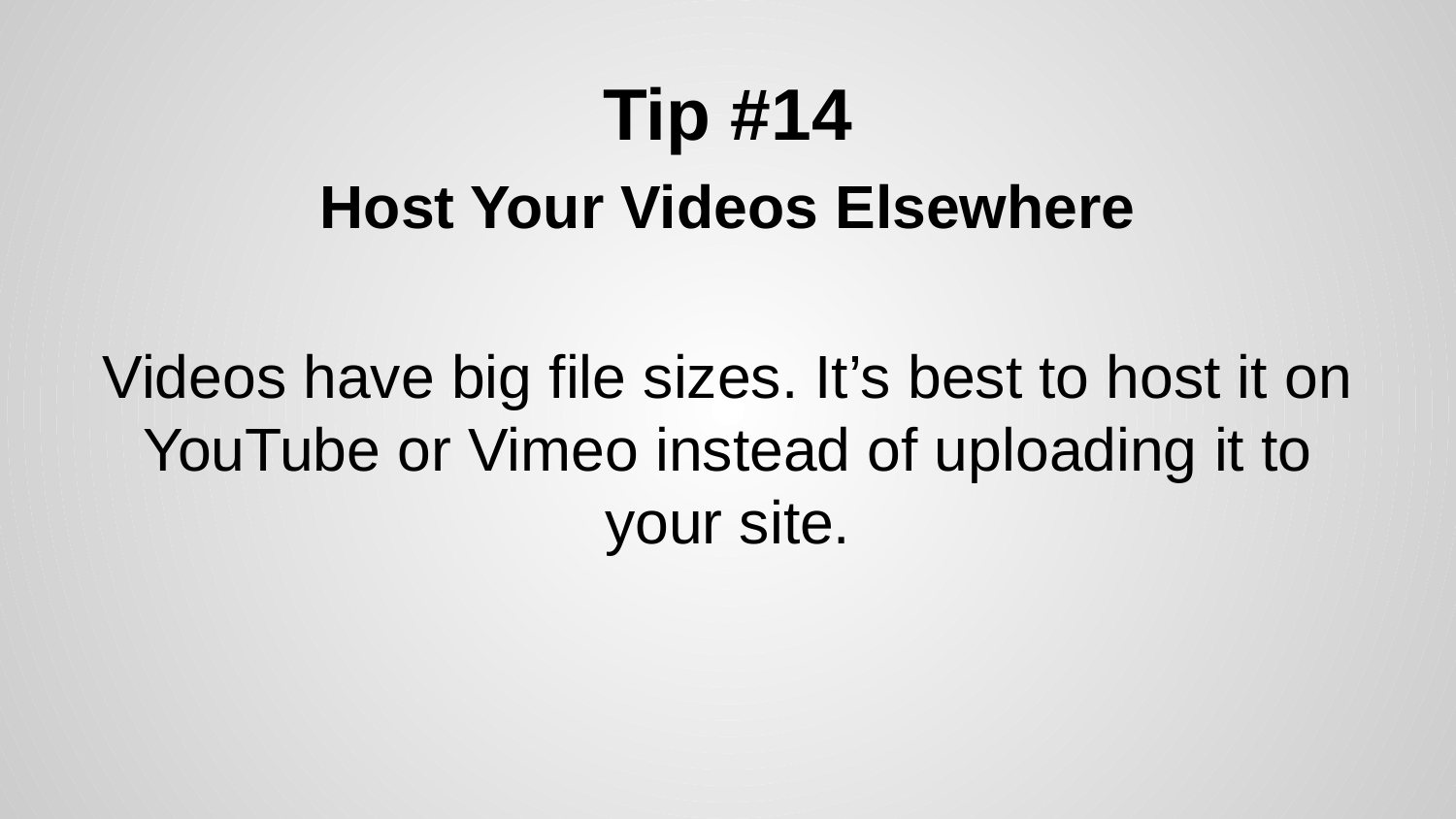

# Tip #14

Host Your Videos Elsewhere

Videos have big file sizes. It’s best to host it on YouTube or Vimeo instead of uploading it to your site.